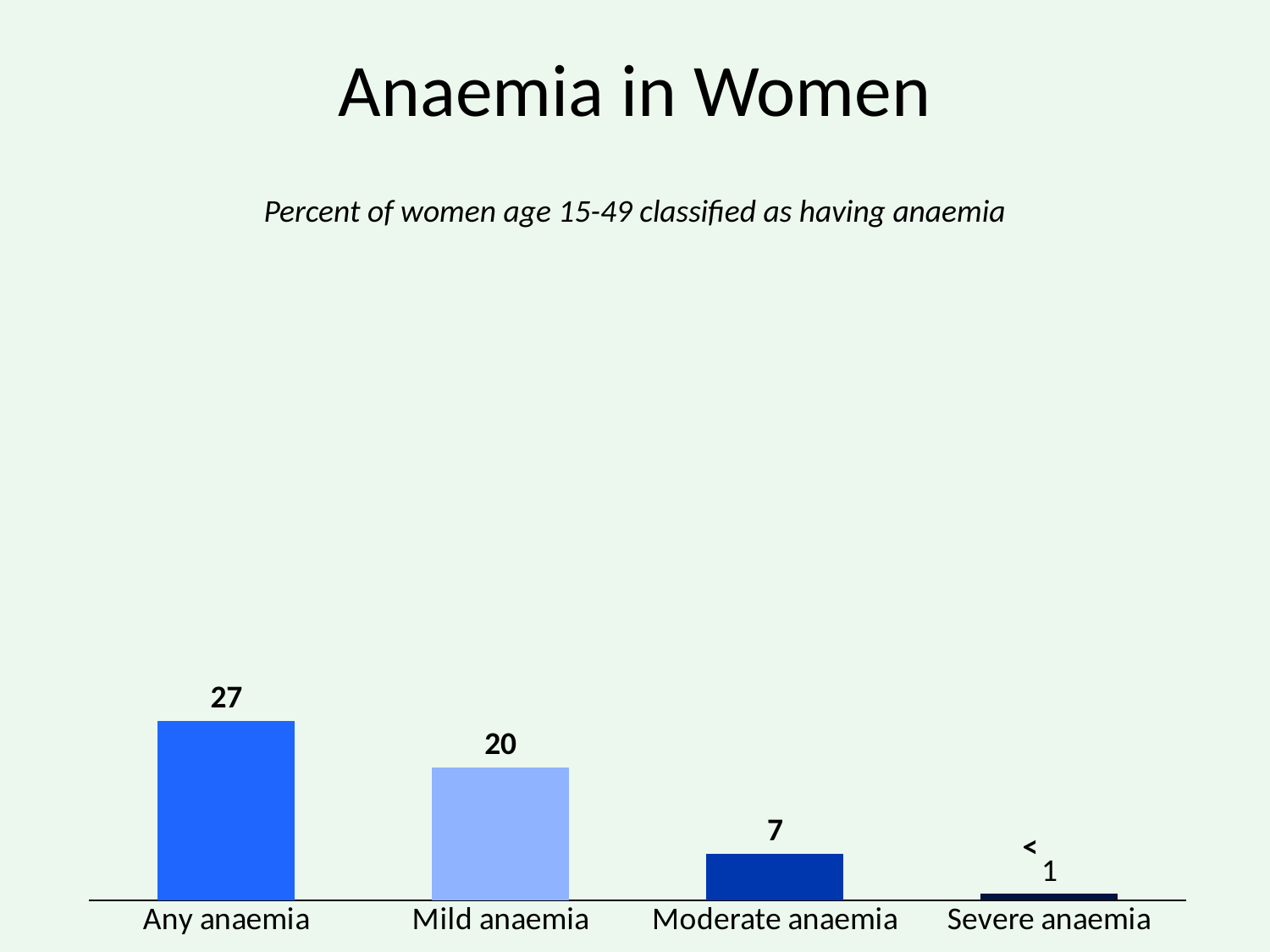

# Anaemia in Women
Percent of women age 15-49 classified as having anaemia

### Chart

| Category | Column1 |
|---|---|
| Any anaemia | 27.0 |
| Mild anaemia | 20.0 |
| Moderate anaemia | 7.0 |
| Severe anaemia | 1.0 |
<